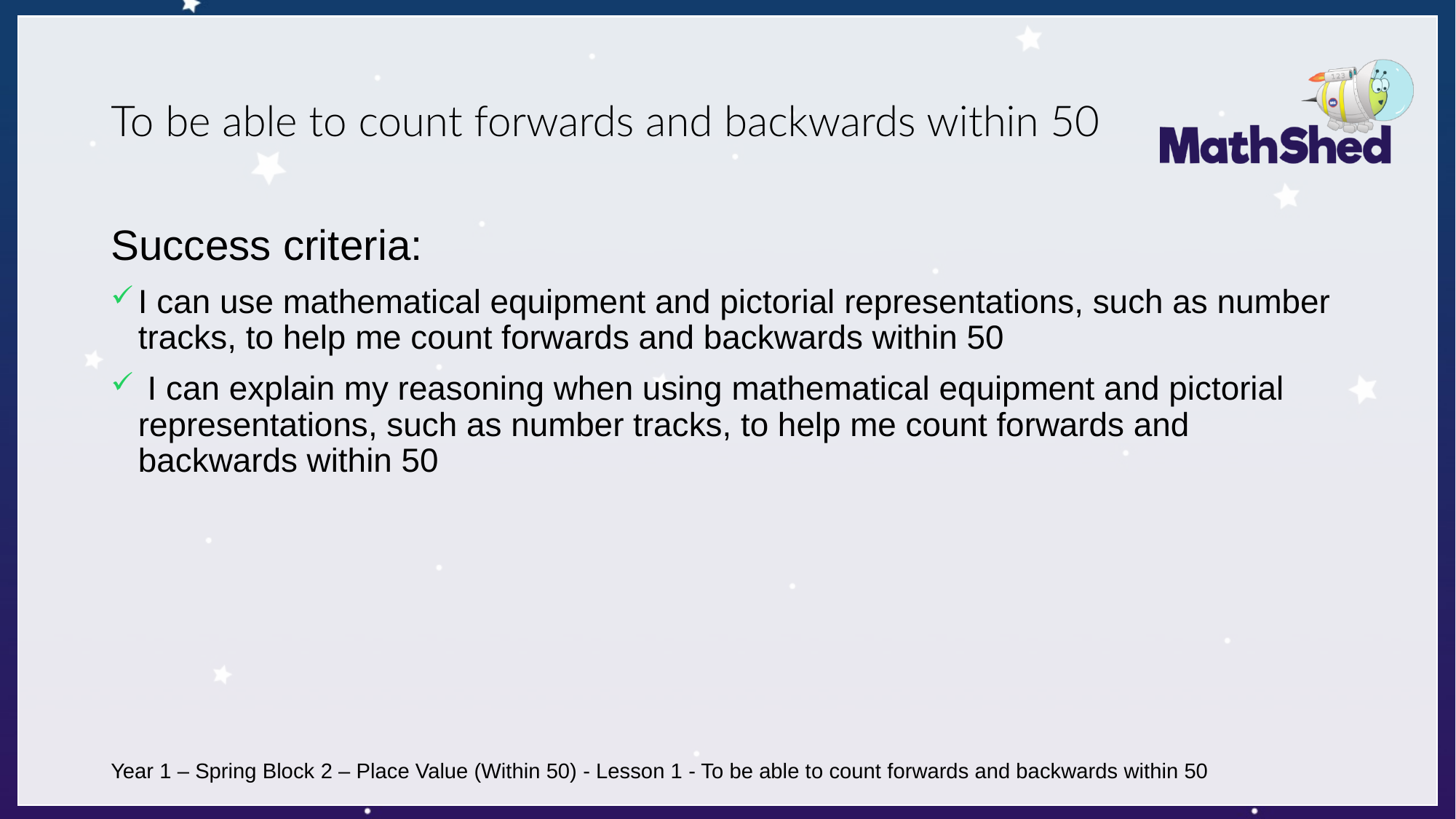

# To be able to count forwards and backwards within 50
Success criteria:
I can use mathematical equipment and pictorial representations, such as number tracks, to help me count forwards and backwards within 50
 I can explain my reasoning when using mathematical equipment and pictorial representations, such as number tracks, to help me count forwards and backwards within 50
Year 1 – Spring Block 2 – Place Value (Within 50) - Lesson 1 - To be able to count forwards and backwards within 50